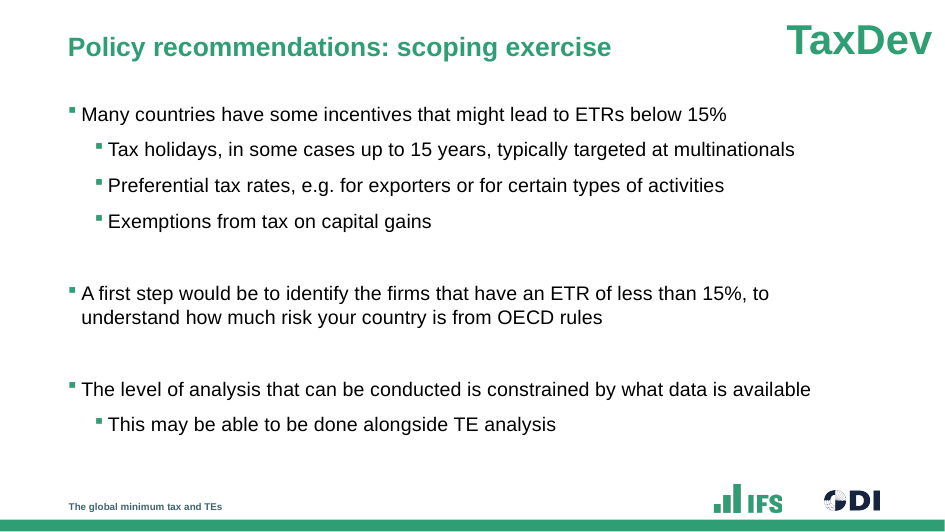

# Policy recommendations: scoping exercise
Many countries have some incentives that might lead to ETRs below 15%
Tax holidays, in some cases up to 15 years, typically targeted at multinationals
Preferential tax rates, e.g. for exporters or for certain types of activities
Exemptions from tax on capital gains

A first step would be to identify the firms that have an ETR of less than 15%, to understand how much risk your country is from OECD rules

The level of analysis that can be conducted is constrained by what data is available
This may be able to be done alongside TE analysis

The global minimum tax and TEs